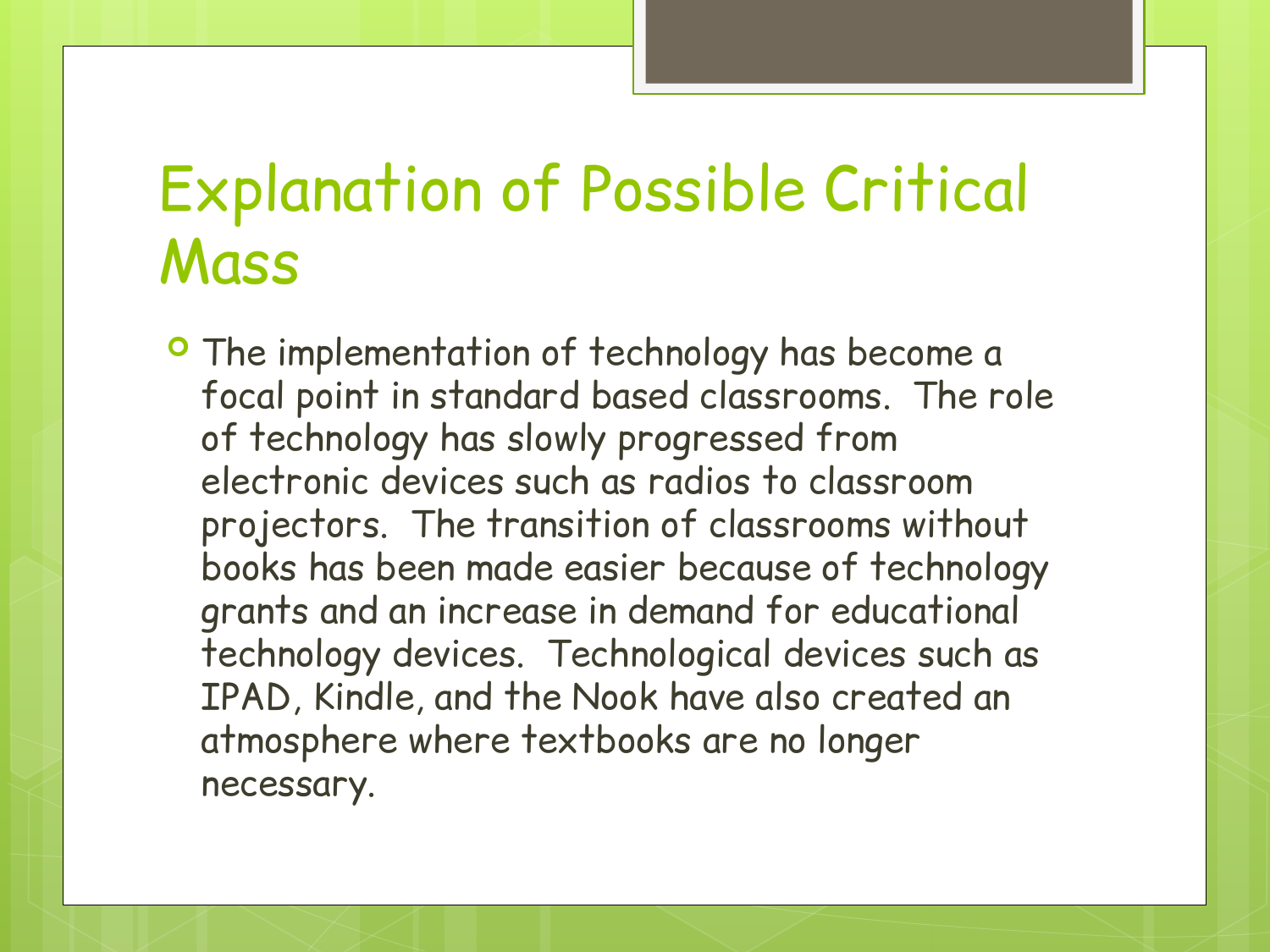

# Explanation of Possible Critical Mass
The implementation of technology has become a focal point in standard based classrooms.  The role of technology has slowly progressed from electronic devices such as radios to classroom projectors.  The transition of classrooms without books has been made easier because of technology grants and an increase in demand for educational technology devices.  Technological devices such as IPAD, Kindle, and the Nook have also created an atmosphere where textbooks are no longer necessary.